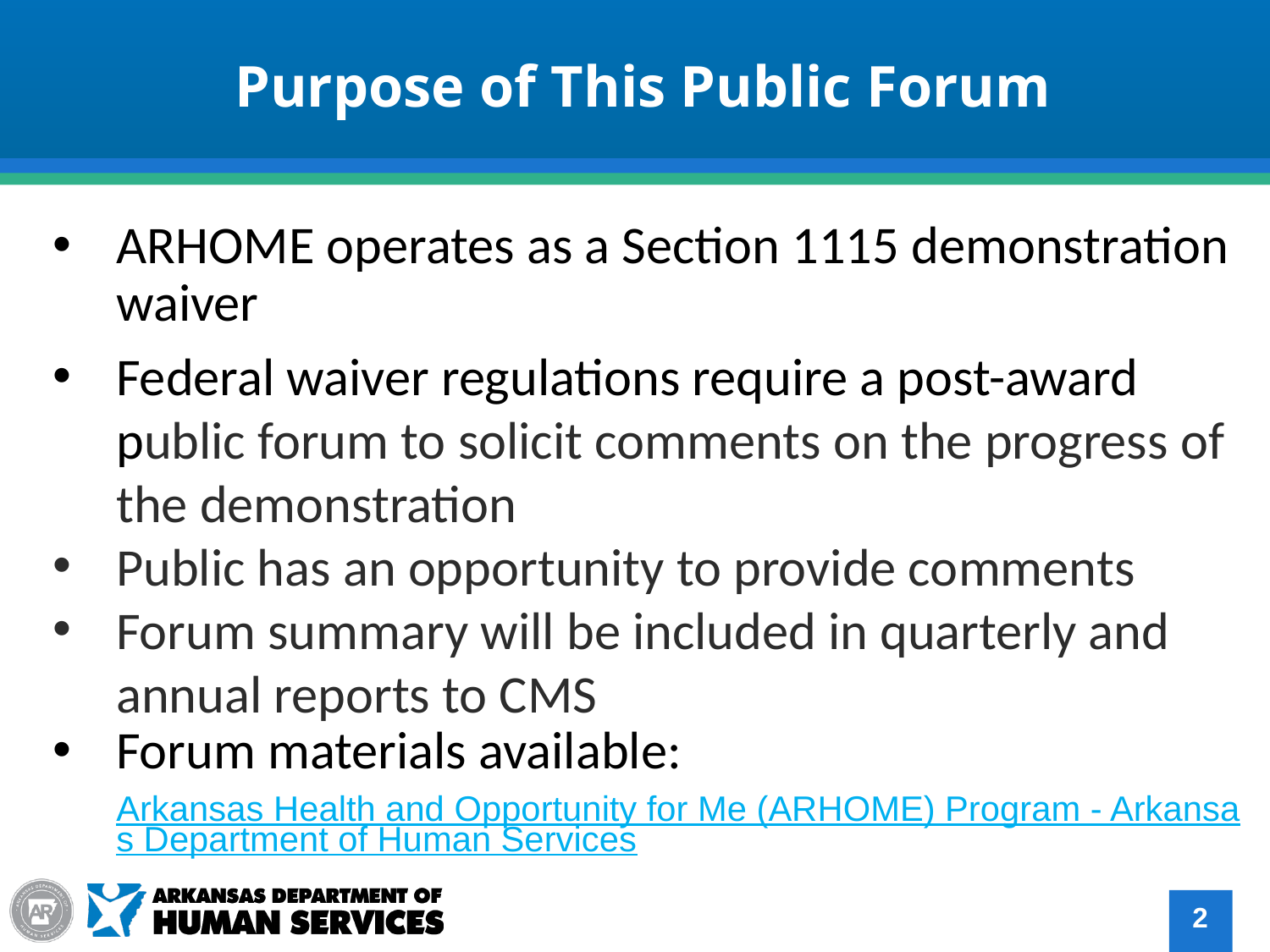

Purpose of This Public Forum

ARHOME operates as a Section 1115 demonstration waiver
Federal waiver regulations require a post-award public forum to solicit comments on the progress of the demonstration
Public has an opportunity to provide comments
Forum summary will be included in quarterly and annual reports to CMS
Forum materials available:
Arkansas Health and Opportunity for Me (ARHOME) Program - Arkansas Department of Human Services